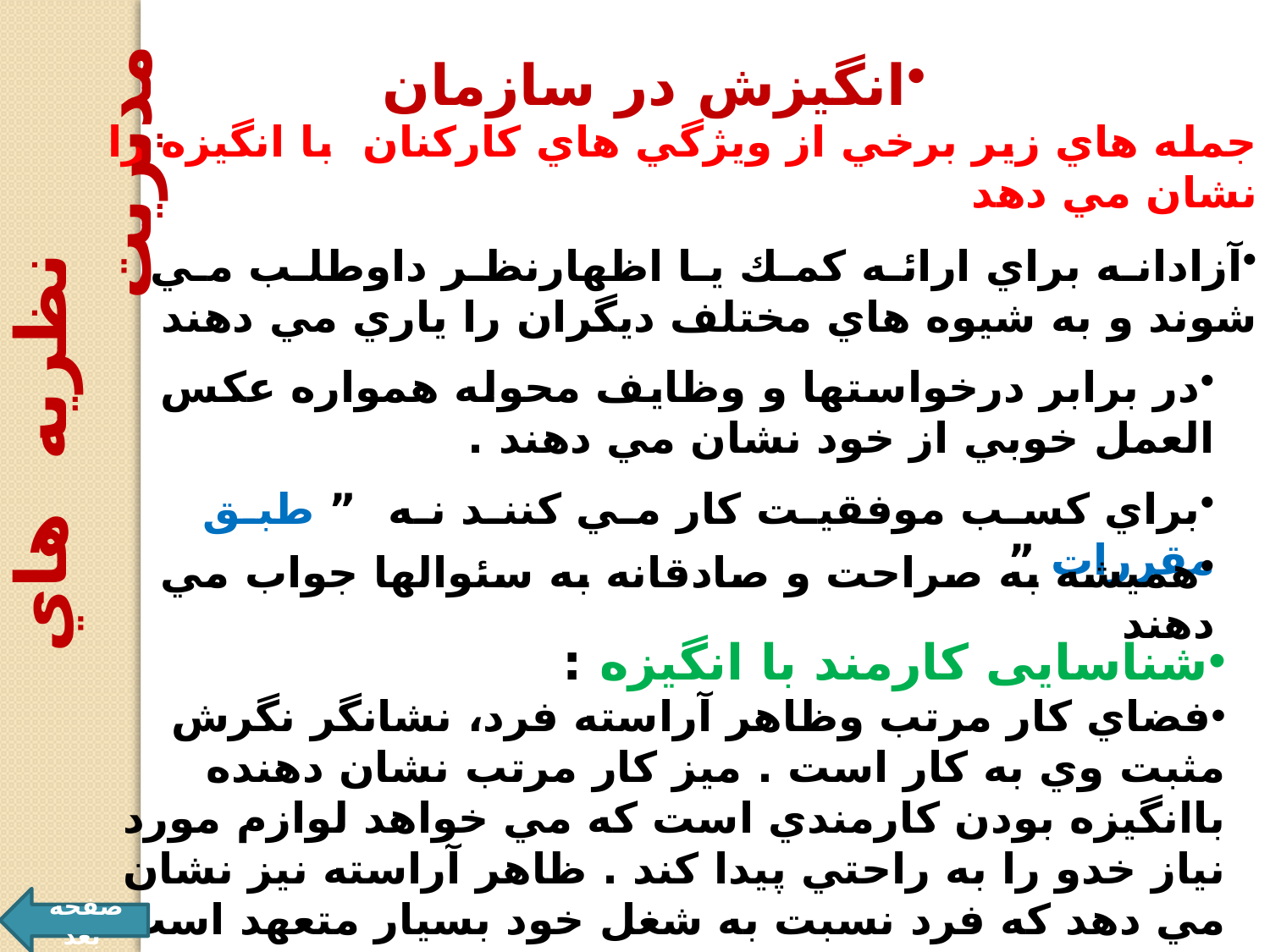

انگیزش در سازمان
جمله هاي زير برخي از ويژگي هاي كاركنان  با انگيزه را نشان مي دهد
آزادانه براي ارائه كمك يا اظهارنظر داوطلب مي شوند و به شيوه هاي مختلف ديگران را ياري مي دهند
    نظريه هاي مديريت
در برابر درخواستها و وظايف محوله همواره عكس العمل خوبي از خود نشان مي دهند .
براي كسب موفقيت كار مي كنند نه ” طبق مقررات ”
هميشه به صراحت و صادقانه به سئوالها جواب مي دهند
شناسایی کارمند با انگیزه :
فضاي كار مرتب وظاهر آراسته فرد، نشانگر نگرش مثبت وي به كار است . ميز كار مرتب نشان دهنده باانگيزه بودن كارمندي است كه مي خواهد لوازم مورد نياز خدو را به راحتي پيدا كند . ظاهر آراسته نيز نشان مي دهد كه فرد نسبت به شغل خود بسيار متعهد است .
صفحه  بعد